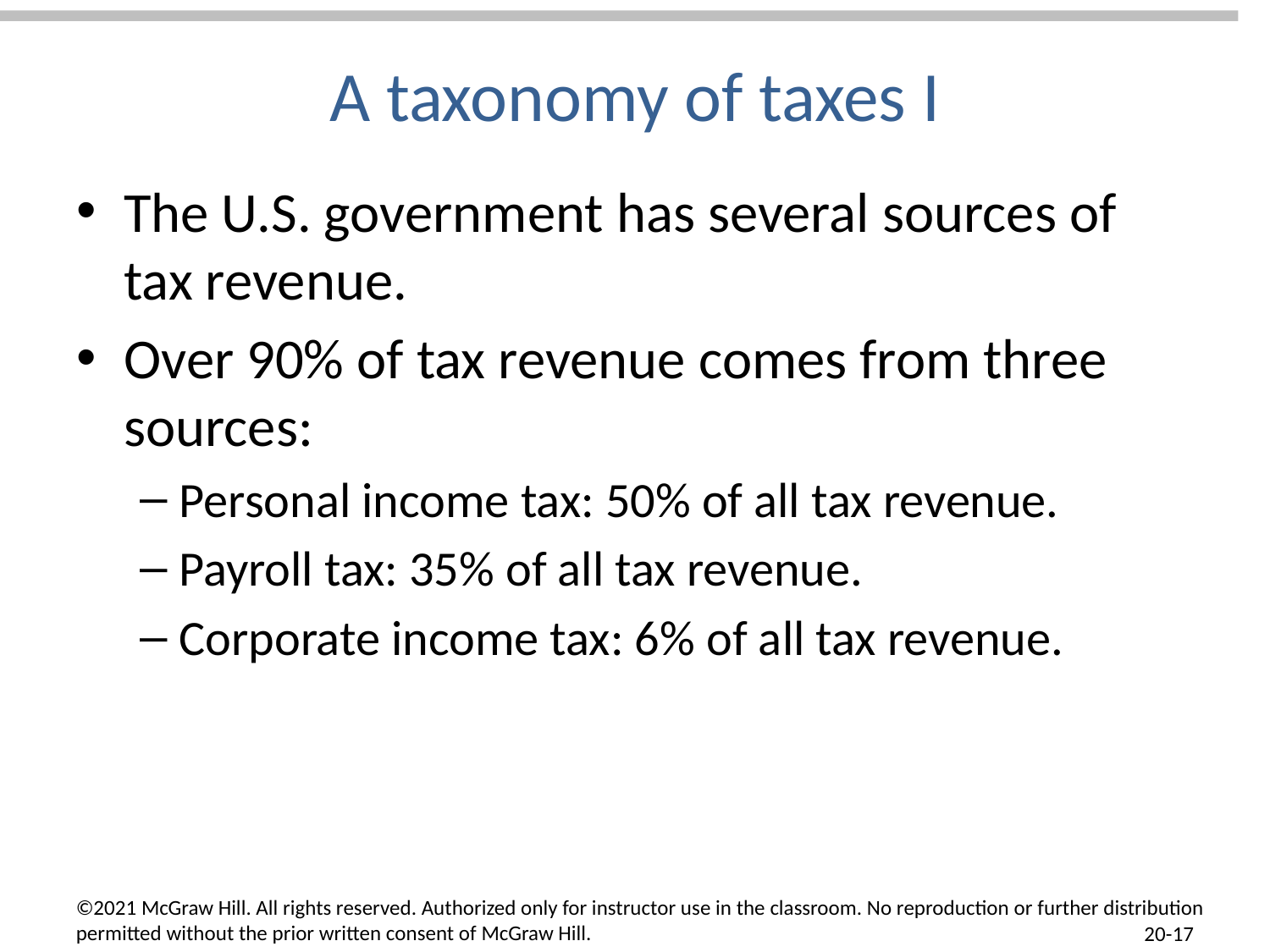

# A taxonomy of taxes I
The U.S. government has several sources of tax revenue.
Over 90% of tax revenue comes from three sources:
Personal income tax: 50% of all tax revenue.
Payroll tax: 35% of all tax revenue.
Corporate income tax: 6% of all tax revenue.